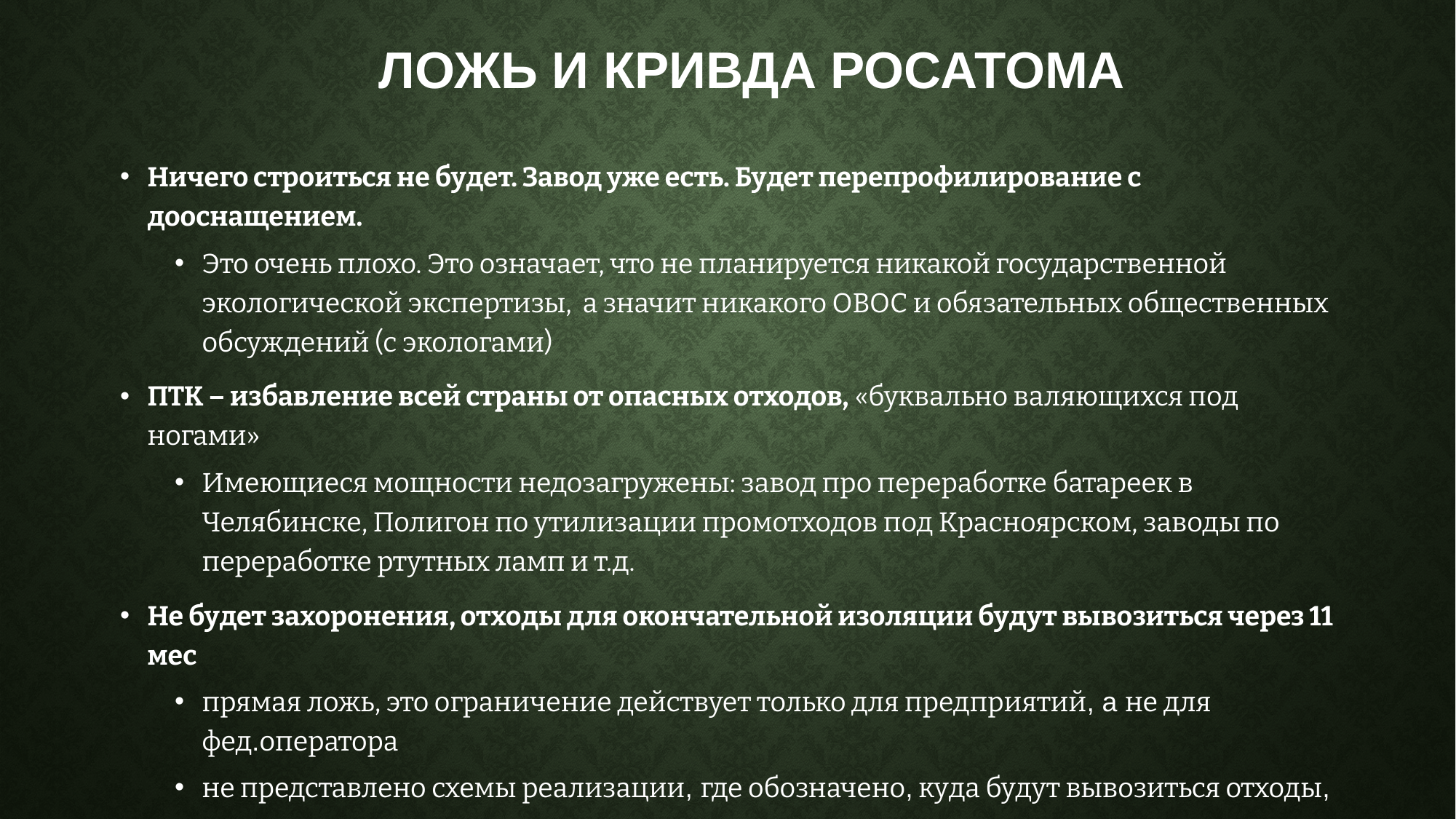

# ЛОЖЬ И КРИВДА РОСАТОМА
Ничего строиться не будет. Завод уже есть. Будет перепрофилирование с дооснащением.
Это очень плохо. Это означает, что не планируется никакой государственной экологической экспертизы,  а значит никакого ОВОС и обязательных общественных обсуждений (с экологами)
ПТК – избавление всей страны от опасных отходов, «буквально валяющихся под ногами»
Имеющиеся мощности недозагружены: завод про переработке батареек в Челябинске, Полигон по утилизации промотходов под Красноярском, заводы по переработке ртутных ламп и т.д.
Не будет захоронения, отходы для окончательной изоляции будут вывозиться через 11 мес
прямая ложь, это ограничение действует только для предприятий, а не для фед.оператора
не представлено схемы реализации, где обозначено, куда будут вывозиться отходы, ни один регион не согласится принять эти отходов, т.е. отходы останутся здесь на длительное хранение
Это плохо. Потому что российским законодательством не установлены требования к выбору мест для размещения объектов длительного хранения опасных отходов, только для полигонов захоронения. Т.е. этот объект длительного хранения могут разместить, где угодно